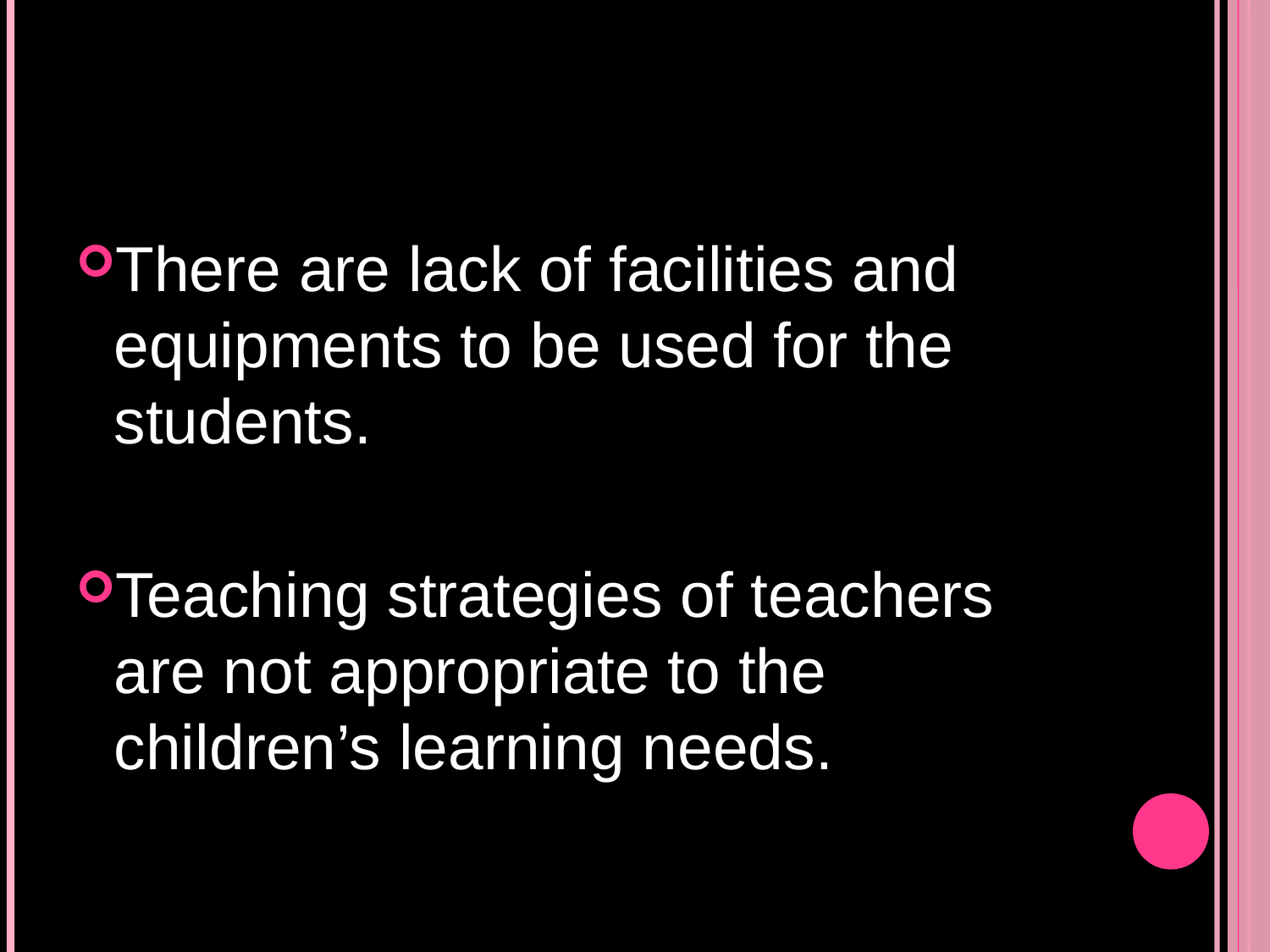

#
There are lack of facilities and equipments to be used for the students.

Teaching strategies of teachers are not appropriate to the children’s learning needs.